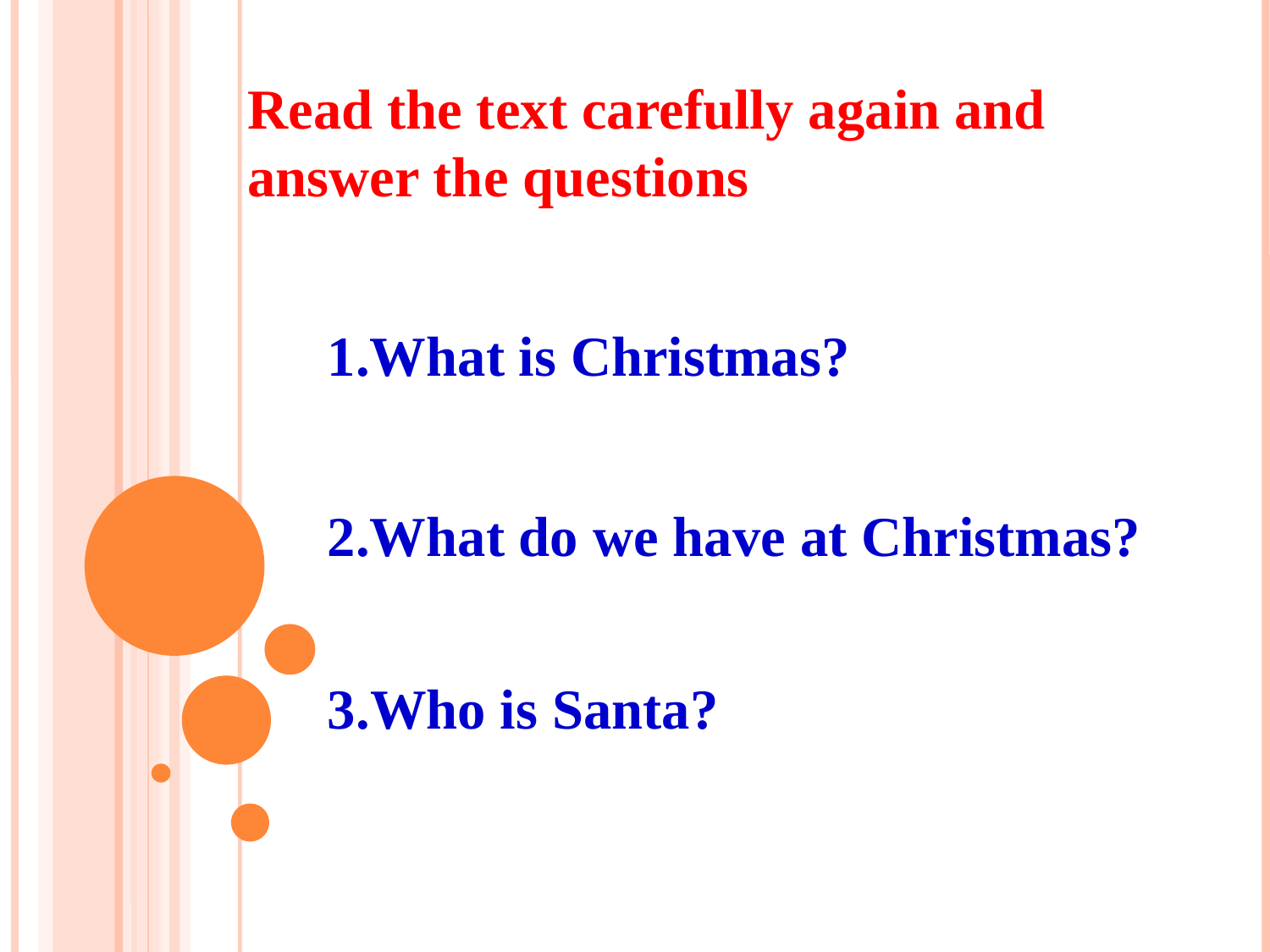

Read the text carefully again and answer the questions
1.What is Christmas?
2.What do we have at Christmas?
3.Who is Santa?